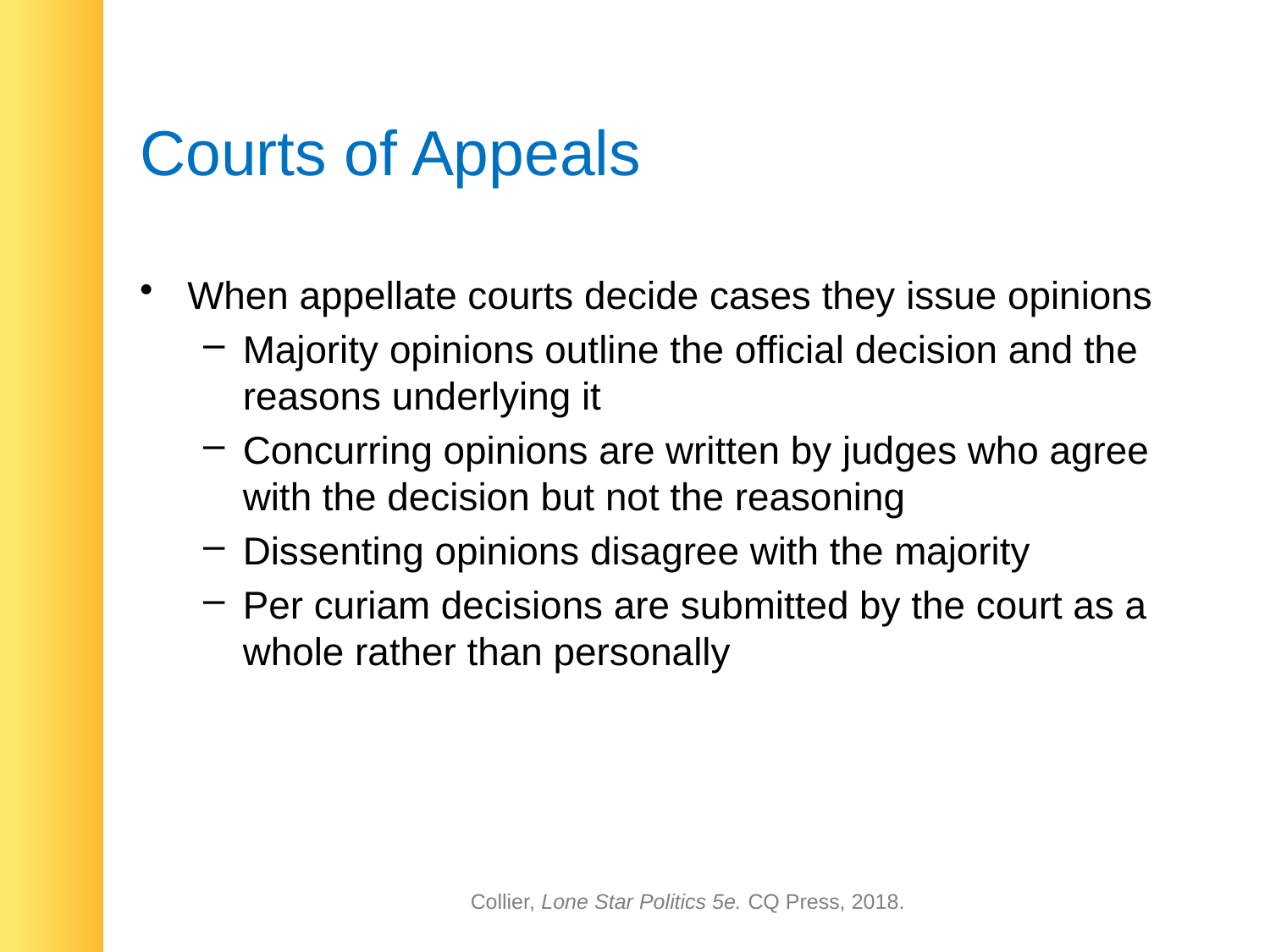

# Courts of Appeals
When appellate courts decide cases they issue opinions
Majority opinions outline the official decision and the reasons underlying it
Concurring opinions are written by judges who agree with the decision but not the reasoning
Dissenting opinions disagree with the majority
Per curiam decisions are submitted by the court as a whole rather than personally
Collier, Lone Star Politics 5e. CQ Press, 2018.